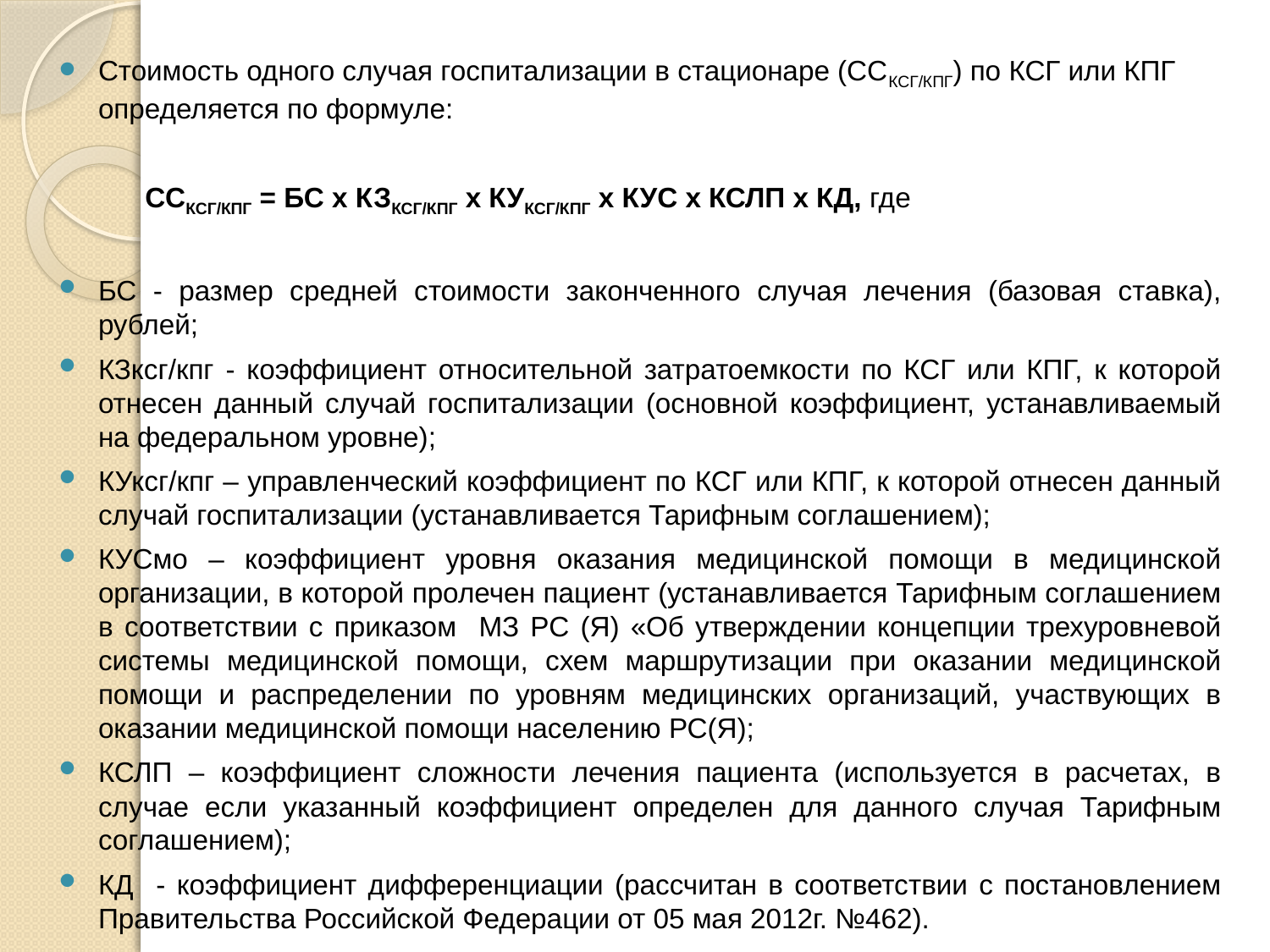

Стоимость одного случая госпитализации в стационаре (ССКСГ/КПГ) по КСГ или КПГ определяется по формуле:

           ССКСГ/КПГ = БС x КЗКСГ/КПГ x КУКСГ/КПГ х КУС х КСЛП x КД, где

БС - размер средней стоимости законченного случая лечения (базовая ставка), рублей;
КЗксг/кпг - коэффициент относительной затратоемкости по КСГ или КПГ, к которой отнесен данный случай госпитализации (основной коэффициент, устанавливаемый на федеральном уровне);
КУксг/кпг – управленческий коэффициент по КСГ или КПГ, к которой отнесен данный случай госпитализации (устанавливается Тарифным соглашением);
КУСмо – коэффициент уровня оказания медицинской помощи в медицинской организации, в которой пролечен пациент (устанавливается Тарифным соглашением в соответствии с приказом  МЗ РС (Я) «Об утверждении концепции трехуровневой системы медицинской помощи, схем маршрутизации при оказании медицинской помощи и распределении по уровням медицинских организаций, участвующих в оказании медицинской помощи населению РС(Я);
КСЛП – коэффициент сложности лечения пациента (используется в расчетах, в случае если указанный коэффициент определен для данного случая Тарифным соглашением);
КД  - коэффициент дифференциации (рассчитан в соответствии с постановлением Правительства Российской Федерации от 05 мая 2012г. №462).